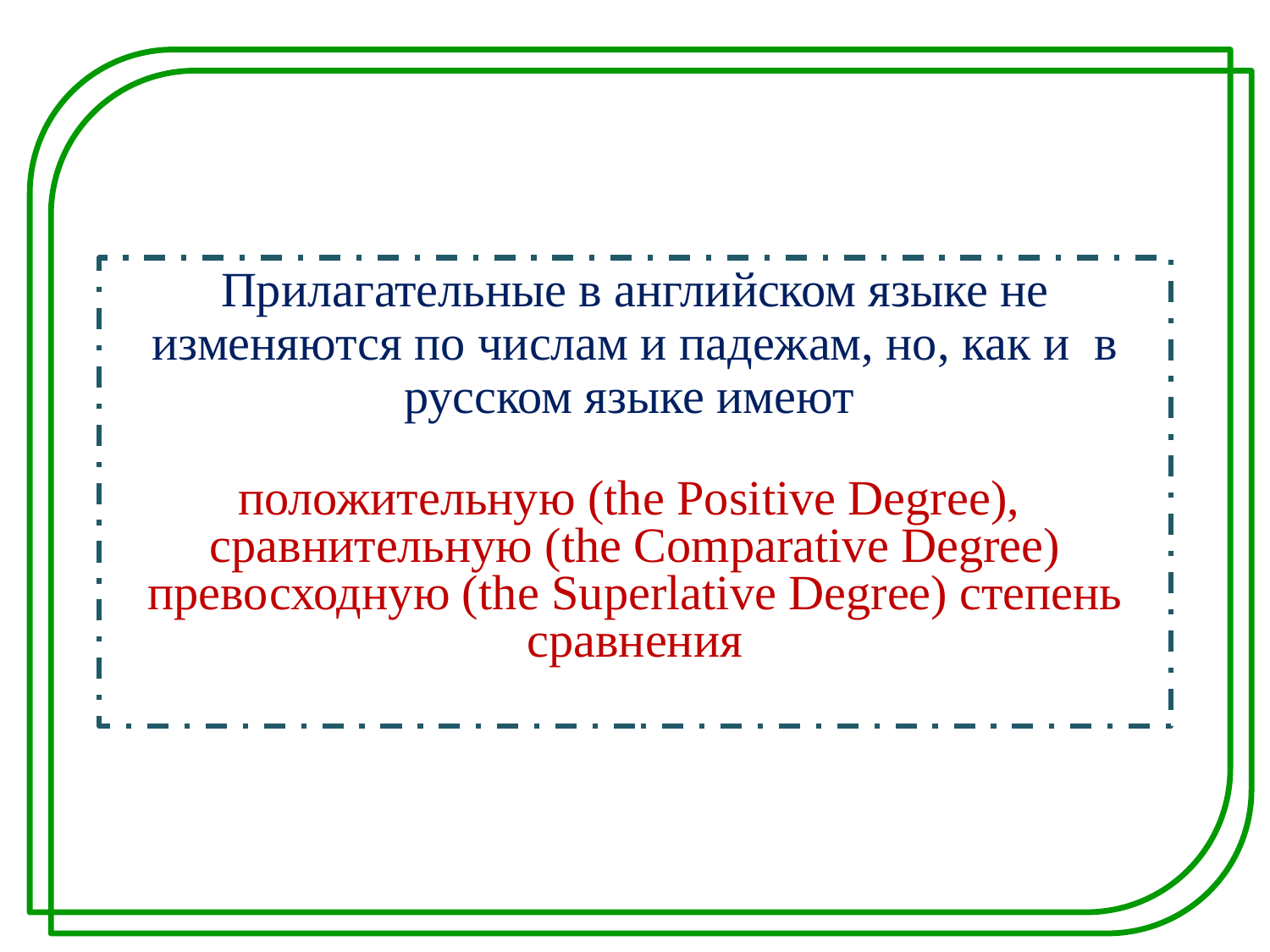

Прилагательные в английском языке не изменяются по числам и падежам, но, как и  в русском языке имеют

положительную (the Positive Degree),
сравнительную (the Comparative Degree) превосходную (the Superlative Degree) степень сравнения